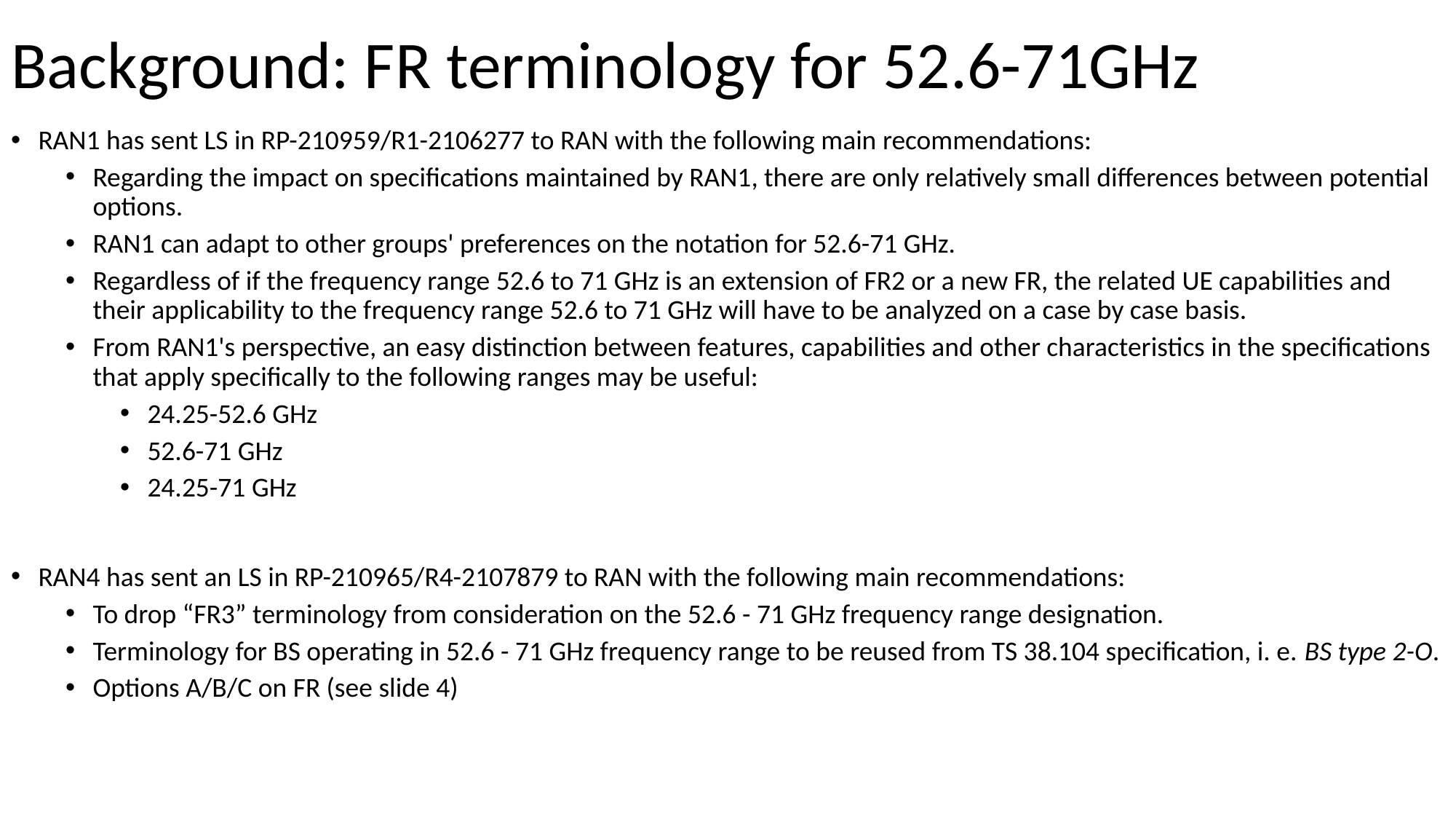

# Background: FR terminology for 52.6-71GHz
RAN1 has sent LS in RP-210959/R1-2106277 to RAN with the following main recommendations:
Regarding the impact on specifications maintained by RAN1, there are only relatively small differences between potential options.
RAN1 can adapt to other groups' preferences on the notation for 52.6-71 GHz.
Regardless of if the frequency range 52.6 to 71 GHz is an extension of FR2 or a new FR, the related UE capabilities and their applicability to the frequency range 52.6 to 71 GHz will have to be analyzed on a case by case basis.
From RAN1's perspective, an easy distinction between features, capabilities and other characteristics in the specifications that apply specifically to the following ranges may be useful:
24.25-52.6 GHz
52.6-71 GHz
24.25-71 GHz

RAN4 has sent an LS in RP-210965/R4-2107879 to RAN with the following main recommendations:
To drop “FR3” terminology from consideration on the 52.6 - 71 GHz frequency range designation.
Terminology for BS operating in 52.6 - 71 GHz frequency range to be reused from TS 38.104 specification, i. e. BS type 2-O.
Options A/B/C on FR (see slide 4)